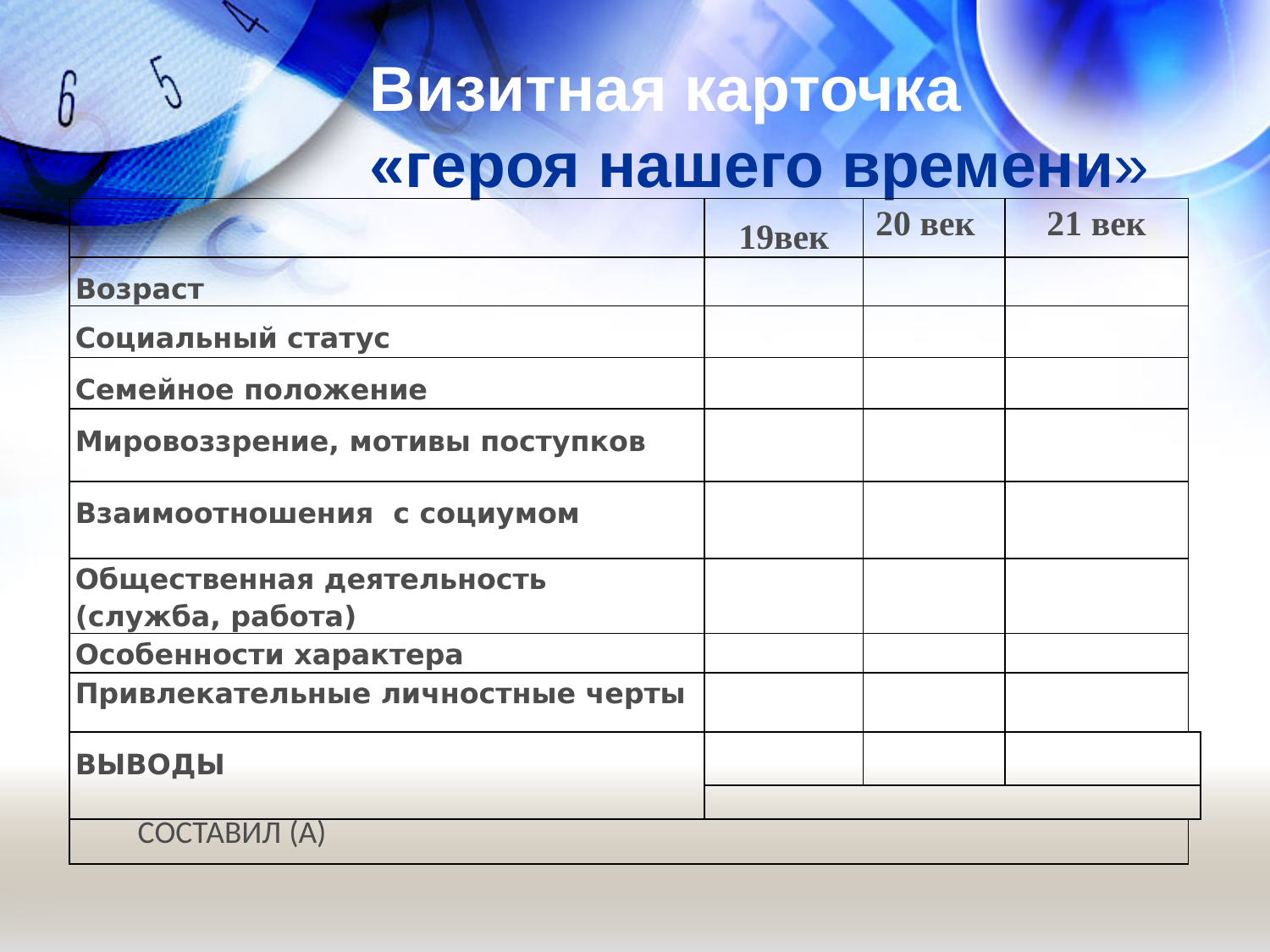

# Визитная карточка «героя нашего времени»
|  | 19век | 20 век | 21 век |  |
| --- | --- | --- | --- | --- |
| Возраст |  |  |  |  |
| Социальный статус |  |  |  |  |
| Семейное положение |  |  |  |  |
| Мировоззрение, мотивы поступков |  |  |  |  |
| Взаимоотношения с социумом |  |  |  |  |
| Общественная деятельность (служба, работа) |  |  |  |  |
| Особенности характера |  |  |  |  |
| Привлекательные личностные черты |  |  |  |  |
| ВЫВОДЫ |  |  |  |  |
|  |  |  |  |  |
| СОСТАВИЛ (А) |  |  |  |  |